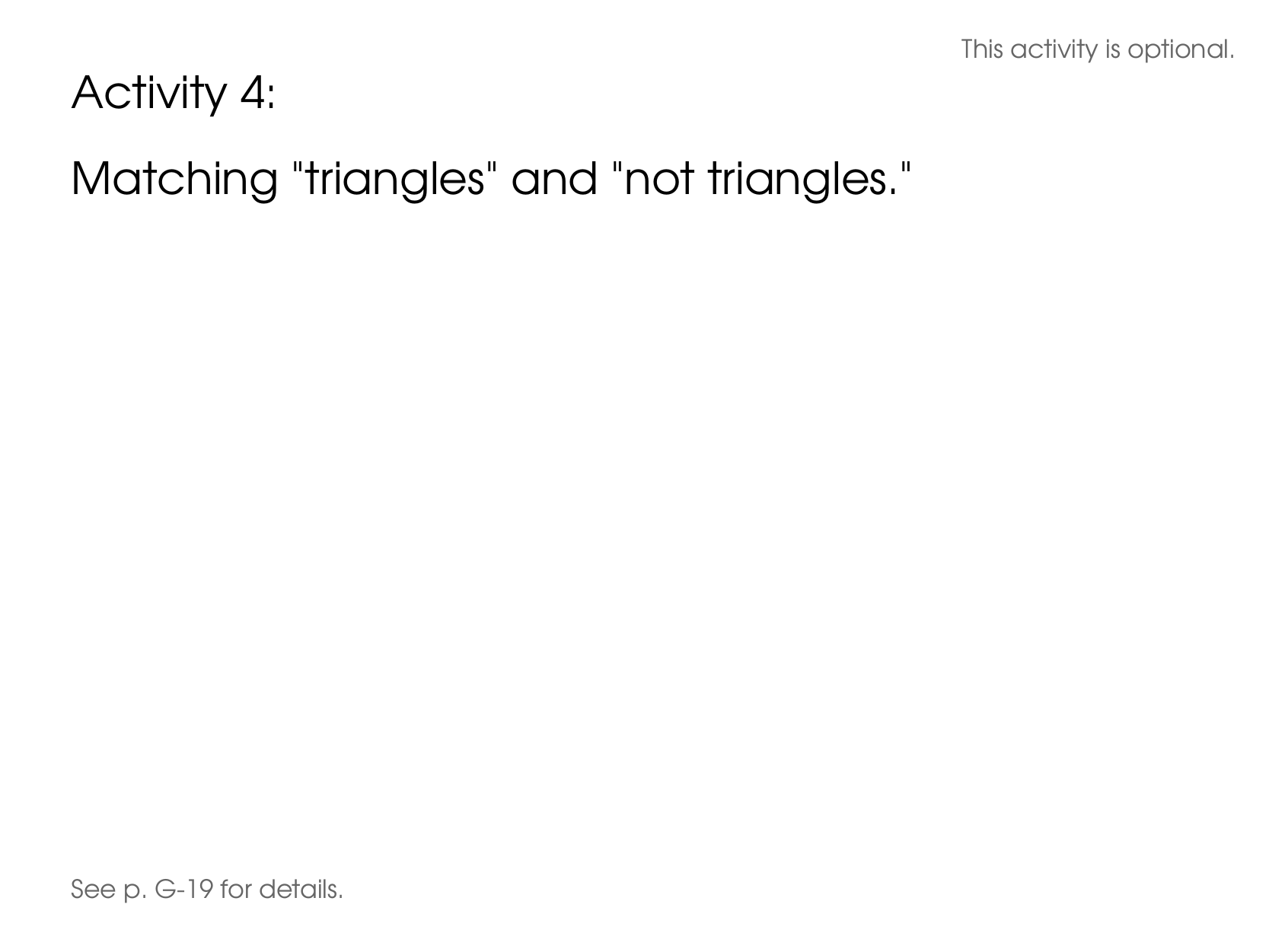

This activity is optional.
Activity 4:
Matching "triangles" and "not triangles."
See p. G-19 for details.